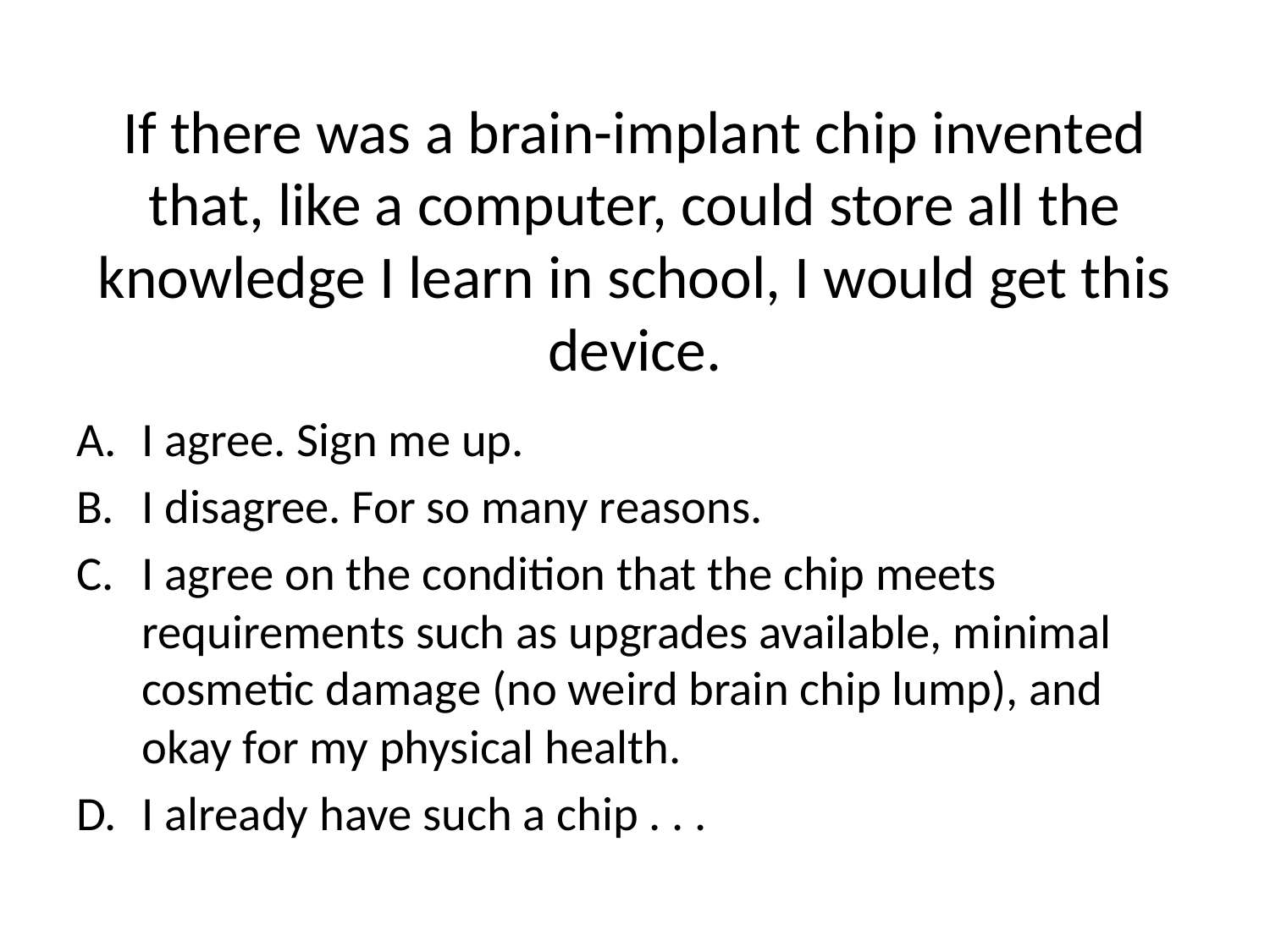

# If there was a brain-implant chip invented that, like a computer, could store all the knowledge I learn in school, I would get this device.
I agree. Sign me up.
I disagree. For so many reasons.
I agree on the condition that the chip meets requirements such as upgrades available, minimal cosmetic damage (no weird brain chip lump), and okay for my physical health.
I already have such a chip . . .